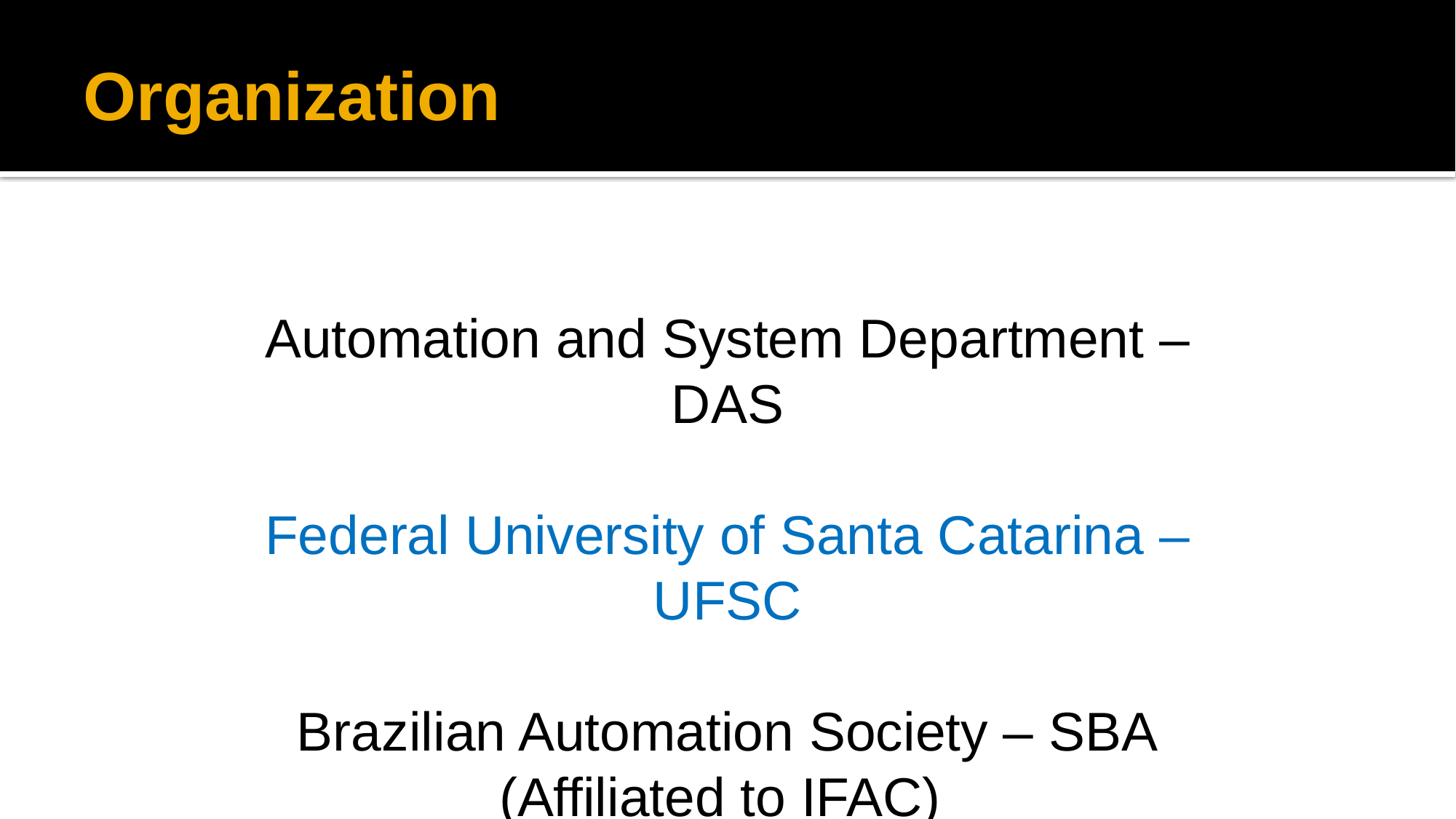

# Organization
Automation and System Department – DAS

Federal University of Santa Catarina – UFSC

Brazilian Automation Society – SBA
(Affiliated to IFAC)